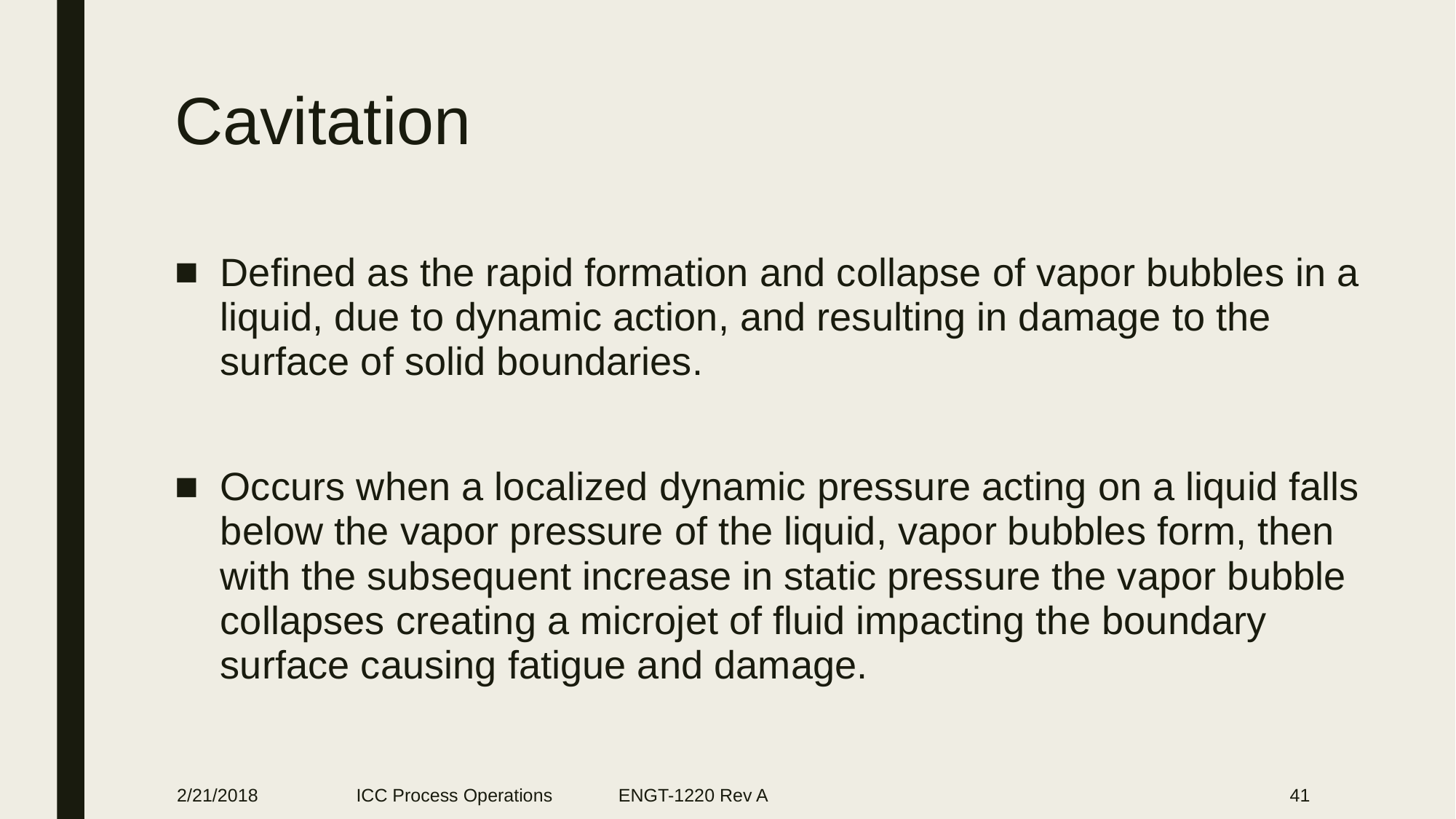

# Cavitation
Defined as the rapid formation and collapse of vapor bubbles in a liquid, due to dynamic action, and resulting in damage to the surface of solid boundaries.

Occurs when a localized dynamic pressure acting on a liquid falls below the vapor pressure of the liquid, vapor bubbles form, then with the subsequent increase in static pressure the vapor bubble  collapses creating a microjet of fluid impacting the boundary surface causing fatigue and damage.

2/21/2018
ICC Process Operations             ENGT-1220 Rev A
41